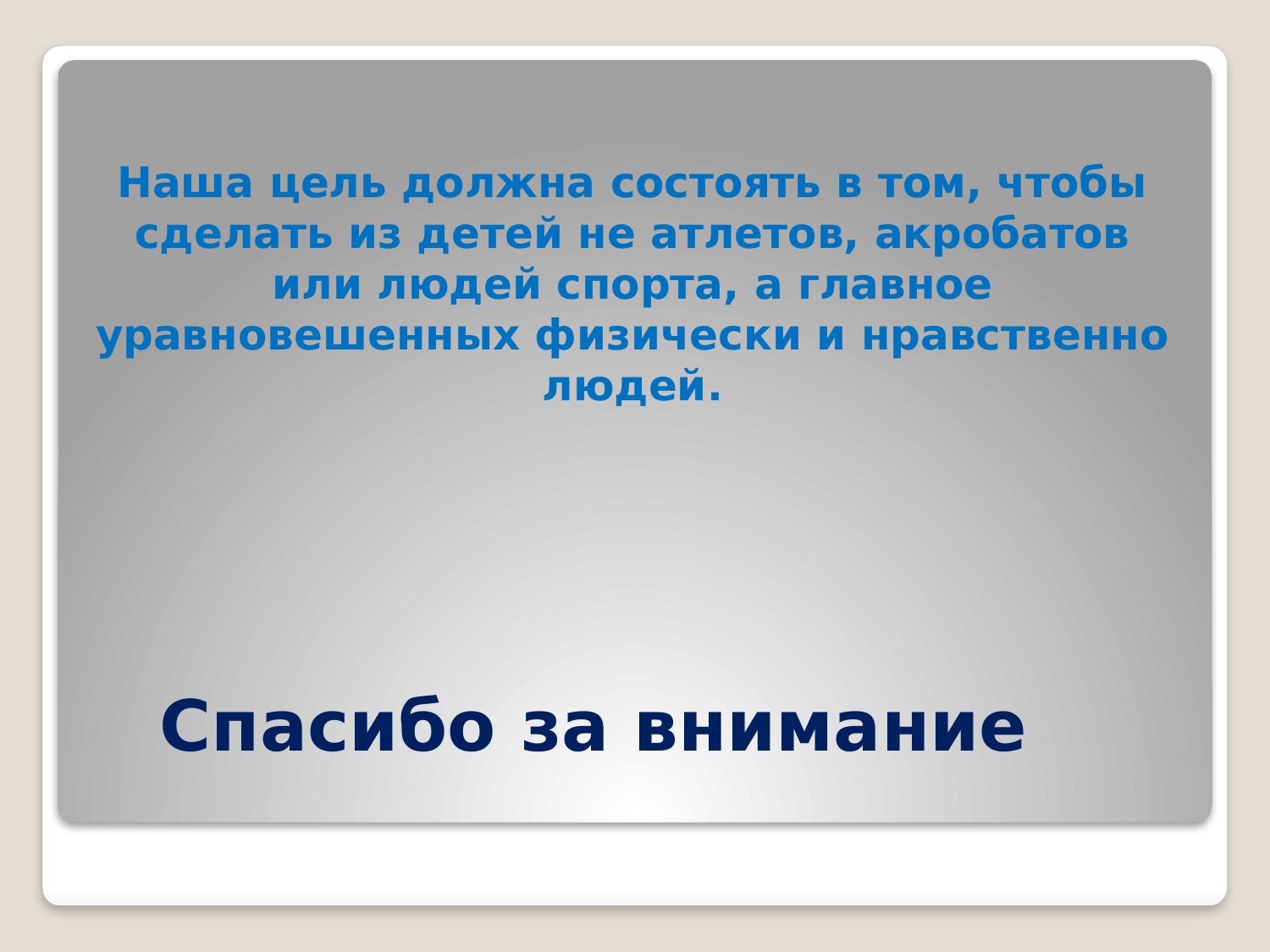

Наша цель должна состоять в том, чтобы сделать из детей не атлетов, акробатов или людей спорта, а главное уравновешенных физически и нравственно людей.
      Спасибо за внимание